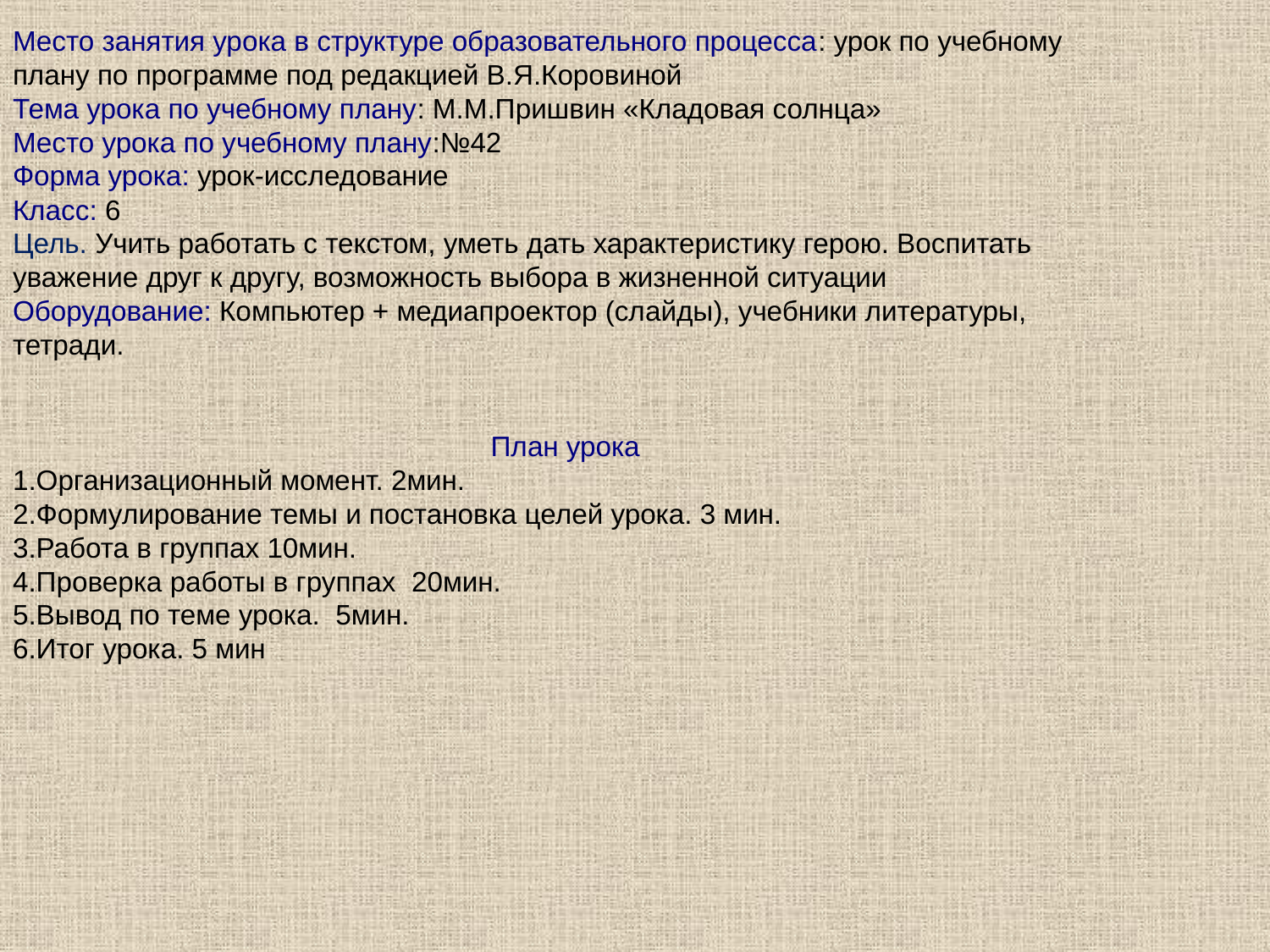

Место занятия урока в структуре образовательного процесса: урок по учебному плану по программе под редакцией В.Я.Коровиной
Тема урока по учебному плану: М.М.Пришвин «Кладовая солнца»
Место урока по учебному плану:№42
Форма урока: урок-исследование
Класс: 6
Цель. Учить работать с текстом, уметь дать характеристику герою. Воспитать уважение друг к другу, возможность выбора в жизненной ситуации
Оборудование: Компьютер + медиапроектор (слайды), учебники литературы, тетради.

План урока
Организационный момент. 2мин.
Формулирование темы и постановка целей урока. 3 мин.
Работа в группах 10мин.
Проверка работы в группах  20мин.
Вывод по теме урока.  5мин.
Итог урока. 5 мин